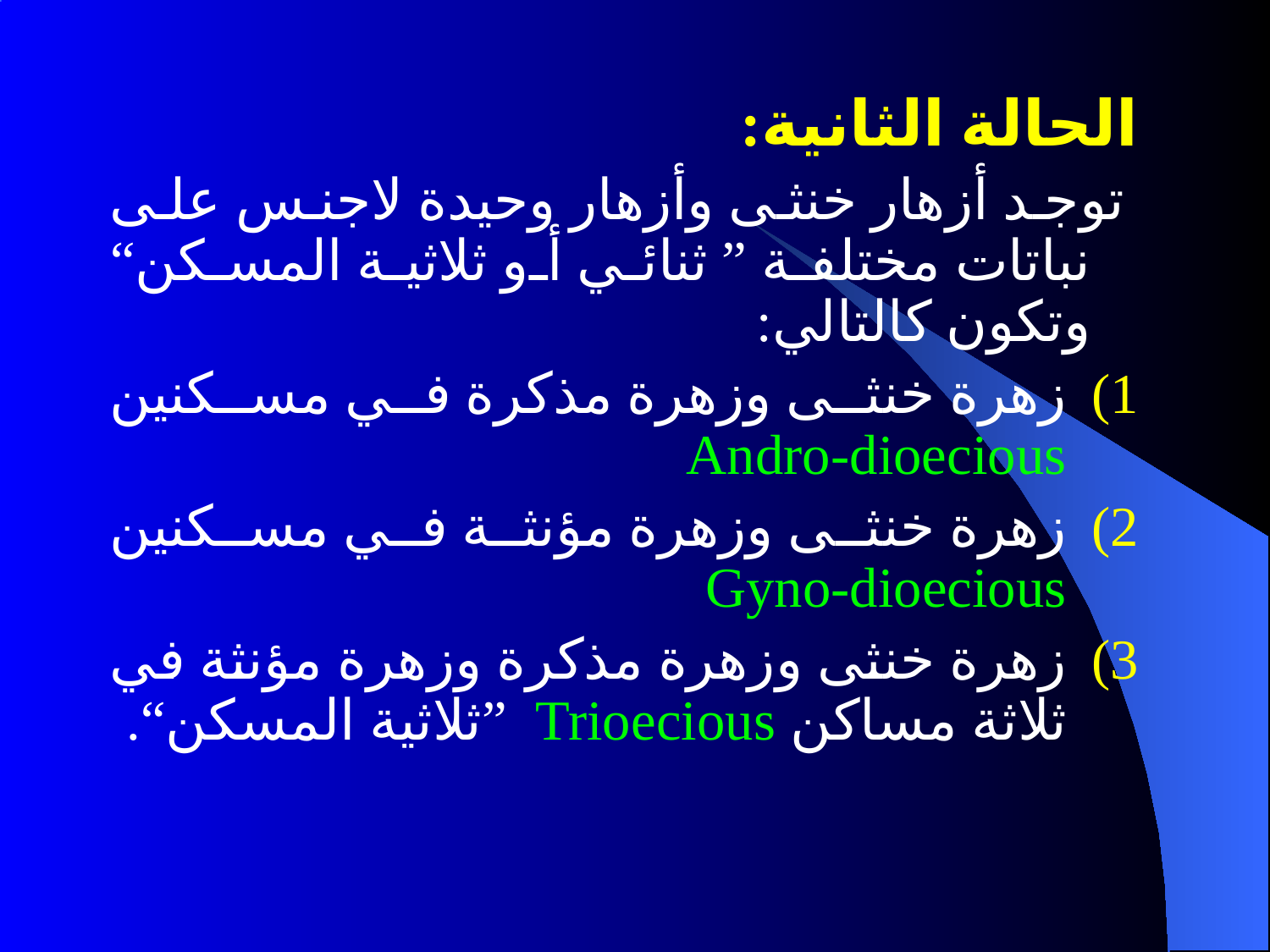

الحالة الثانية:
 توجد أزهار خنثى وأزهار وحيدة لاجنس على نباتات مختلفة ” ثنائي أو ثلاثية المسكن“ وتكون كالتالي:
زهرة خنثى وزهرة مذكرة في مسكنين Andro-dioecious
زهرة خنثى وزهرة مؤنثة في مسكنين Gyno-dioecious
زهرة خنثى وزهرة مذكرة وزهرة مؤنثة في ثلاثة مساكن Trioecious  ”ثلاثية المسكن“.